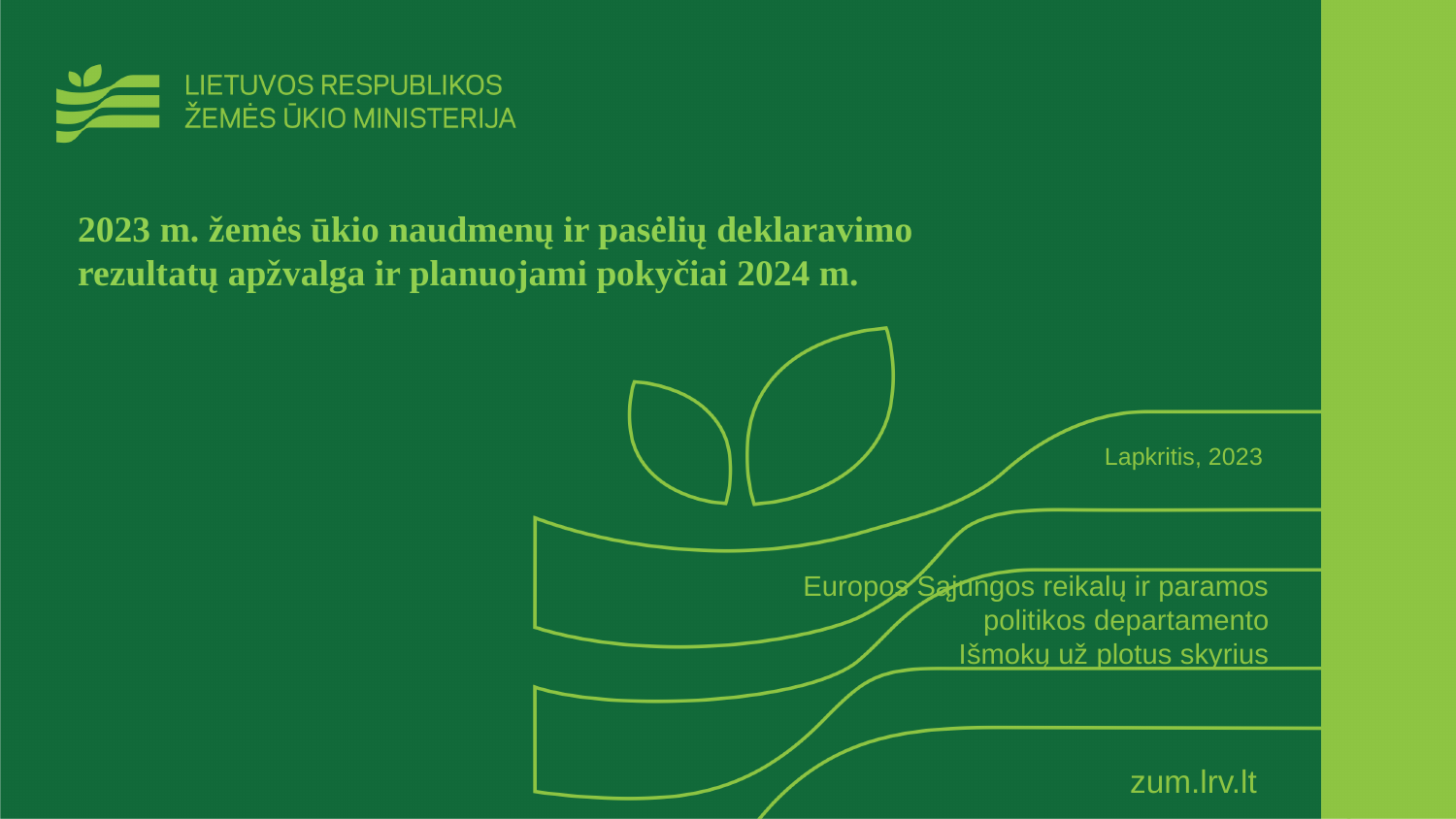

2023 m. žemės ūkio naudmenų ir pasėlių deklaravimo rezultatų apžvalga ir planuojami pokyčiai 2024 m.
Lapkritis, 2023

Europos Sąjungos reikalų ir paramos politikos departamento
Išmokų už plotus skyrius
zum.lrv.lt